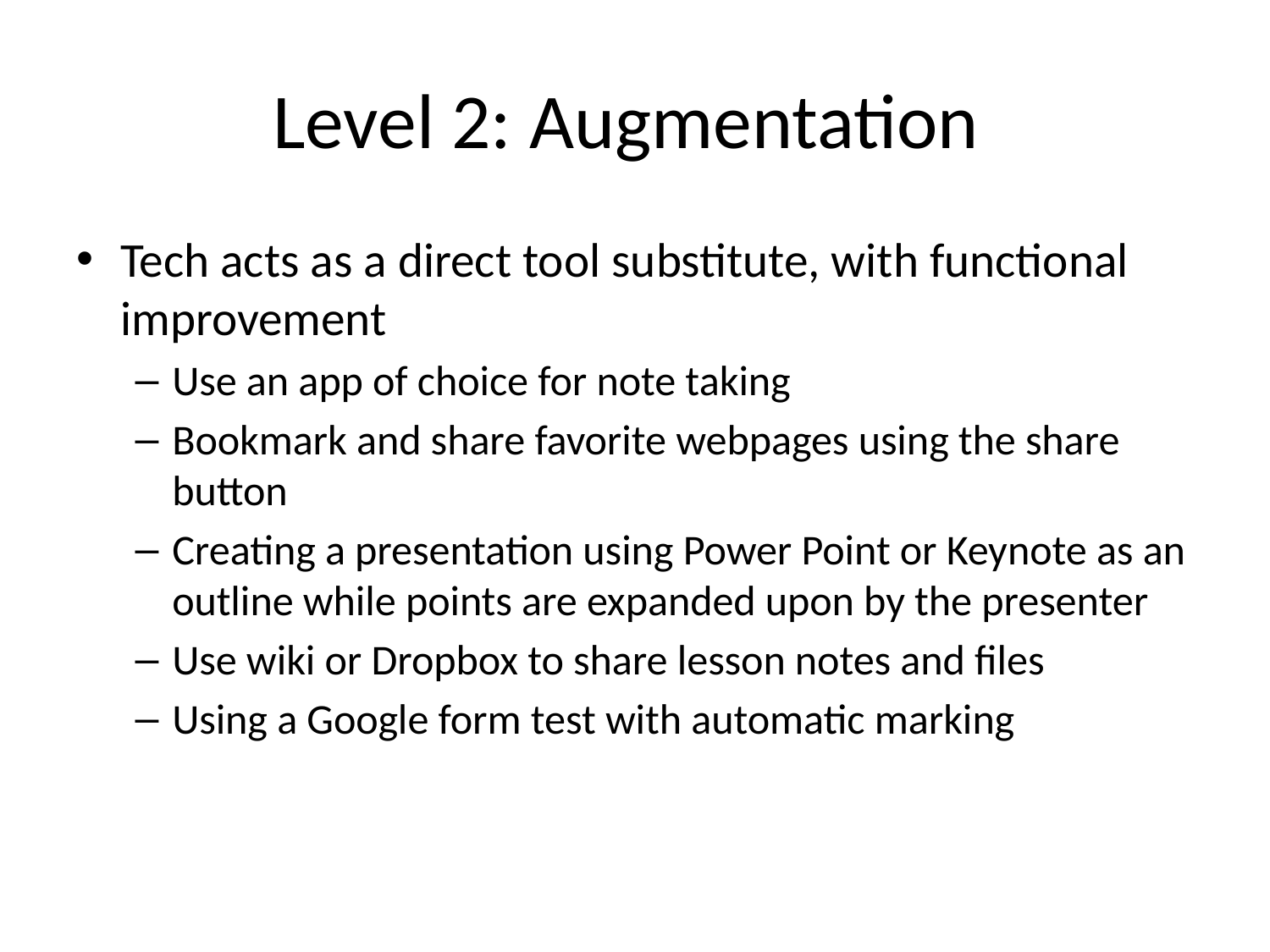

# Level 2: Augmentation
Tech acts as a direct tool substitute, with functional improvement
Use an app of choice for note taking
Bookmark and share favorite webpages using the share button
Creating a presentation using Power Point or Keynote as an outline while points are expanded upon by the presenter
Use wiki or Dropbox to share lesson notes and files
Using a Google form test with automatic marking